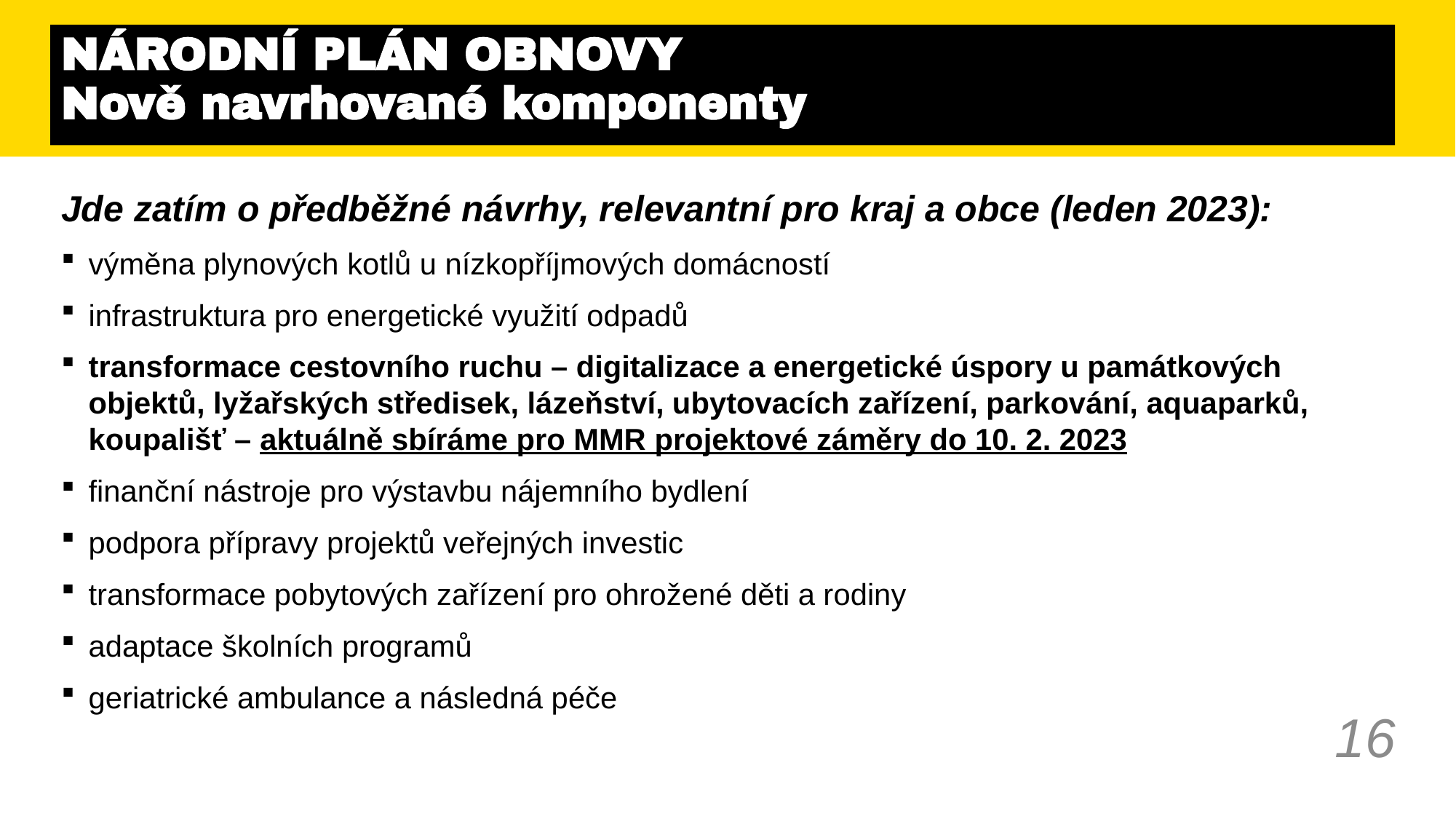

# NÁRODNÍ PLÁN OBNOVY Nově navrhované komponenty
Jde zatím o předběžné návrhy, relevantní pro kraj a obce (leden 2023):
výměna plynových kotlů u nízkopříjmových domácností
infrastruktura pro energetické využití odpadů
transformace cestovního ruchu – digitalizace a energetické úspory u památkových objektů, lyžařských středisek, lázeňství, ubytovacích zařízení, parkování, aquaparků, koupališť – aktuálně sbíráme pro MMR projektové záměry do 10. 2. 2023
finanční nástroje pro výstavbu nájemního bydlení
podpora přípravy projektů veřejných investic
transformace pobytových zařízení pro ohrožené děti a rodiny
adaptace školních programů
geriatrické ambulance a následná péče

16